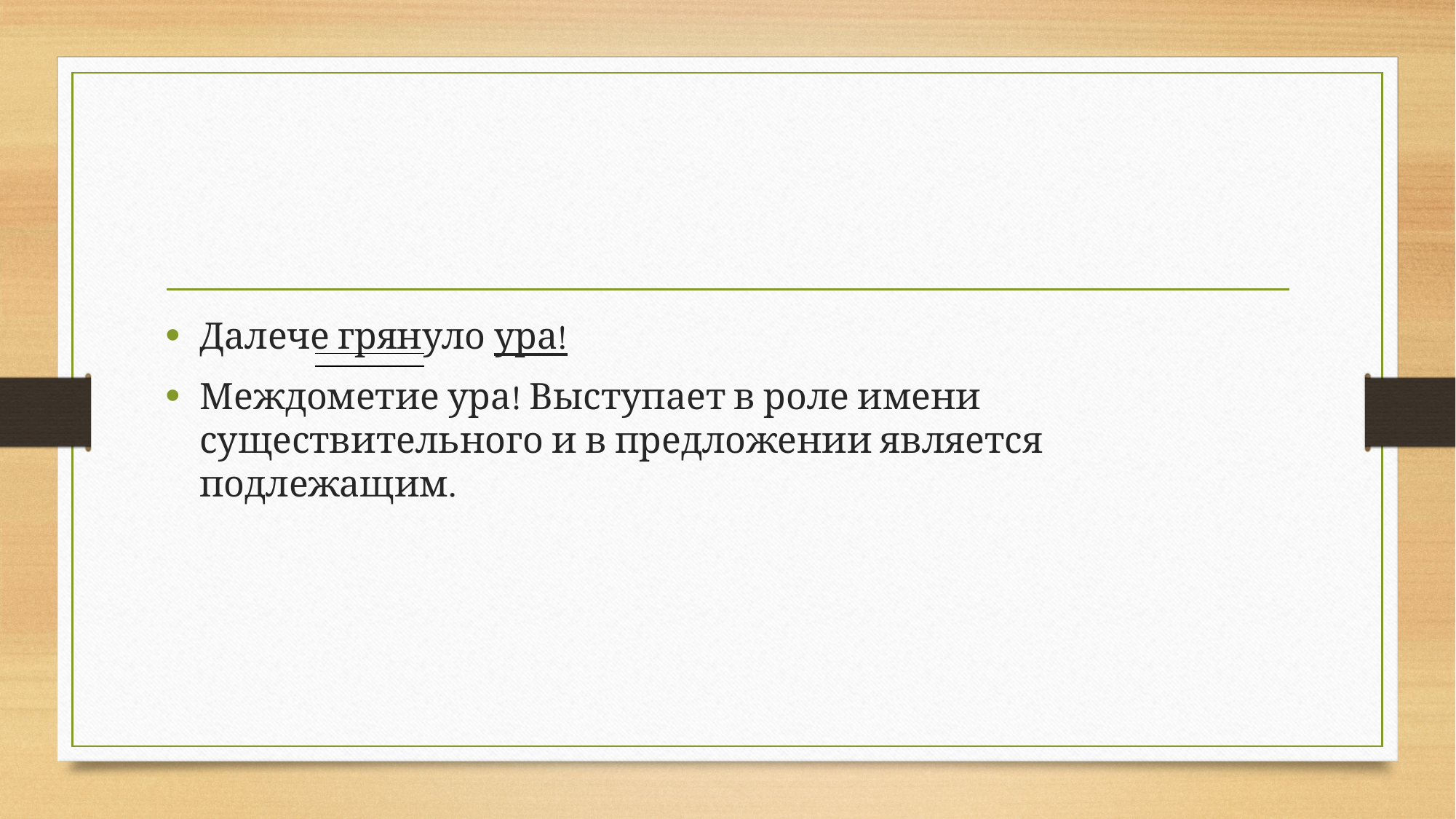

#
Далече грянуло ура!
Междометие ура! Выступает в роле имени существительного и в предложении является подлежащим.